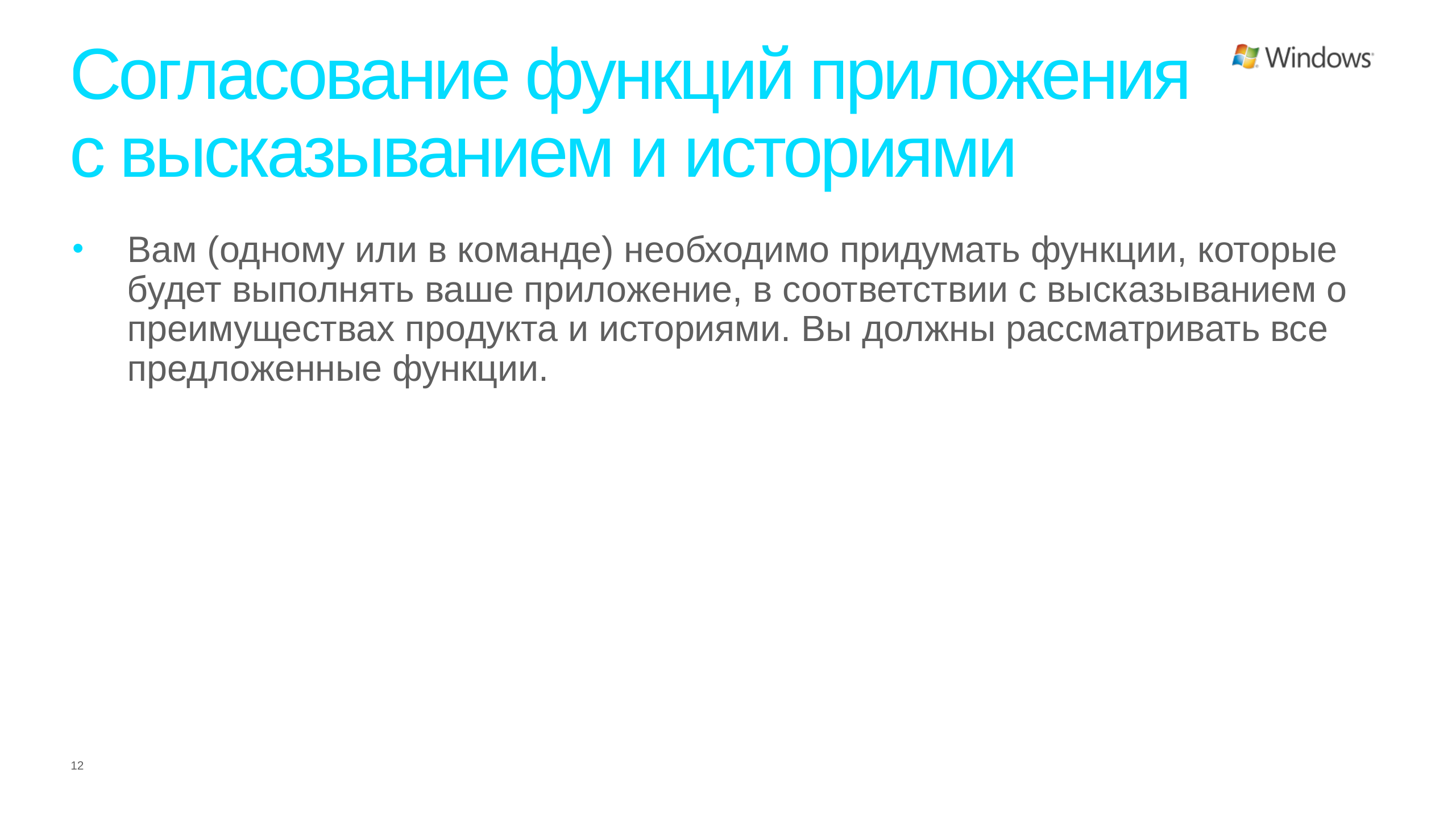

# Согласование функций приложения с высказыванием и историями

Вам (одному или в команде) необходимо придумать функции, которые будет выполнять ваше приложение, в соответствии с высказыванием о преимуществах продукта и историями. Вы должны рассматривать все предложенные функции.